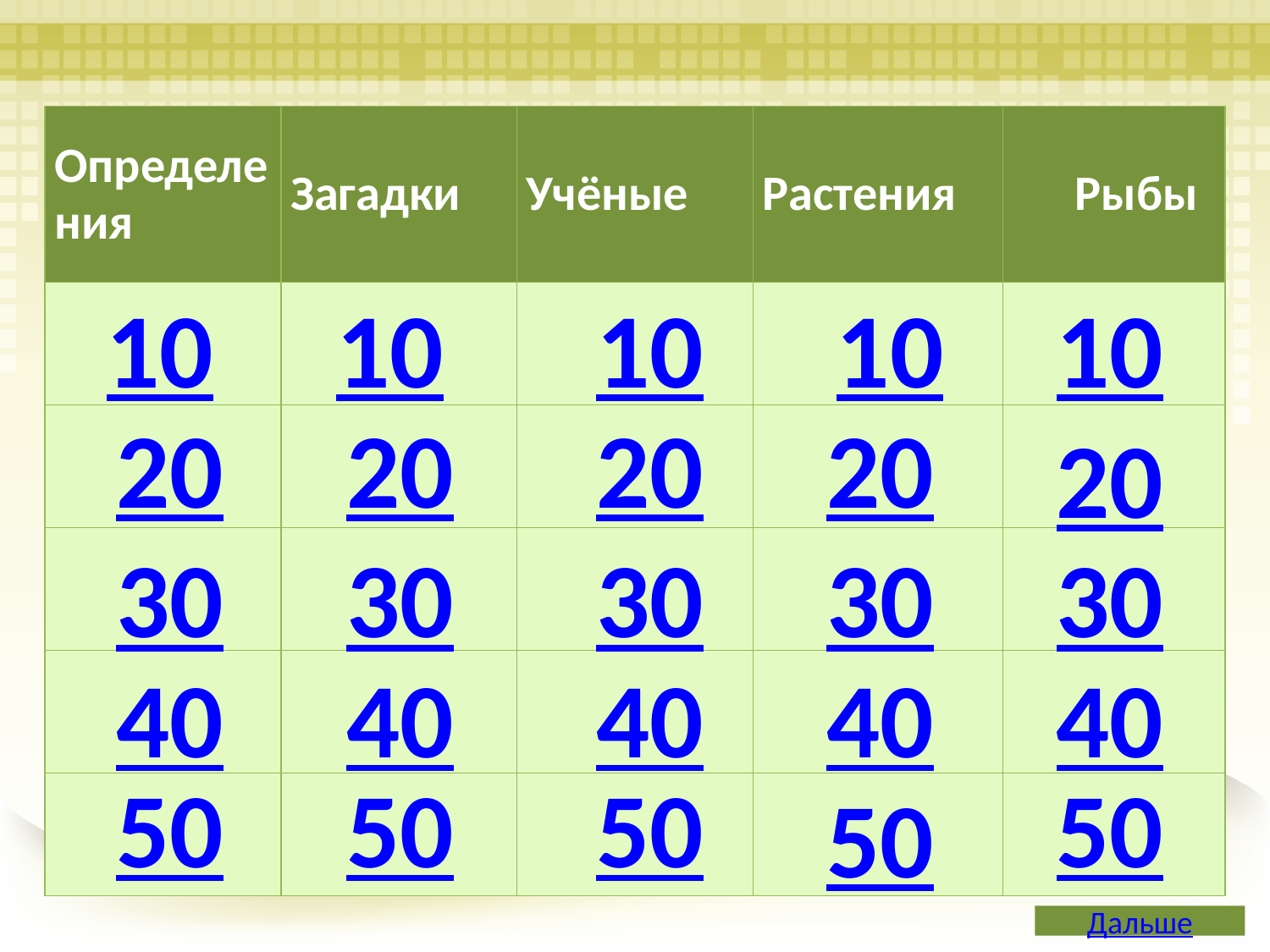

| Определения | Загадки | Учёные | Растения | Рыбы |
| --- | --- | --- | --- | --- |
|  |  |  |  |  |
|  |  |  |  |  |
|  |  |  |  |  |
|  |  |  |  |  |
|  |  |  |  |  |
10
10
10
10
10

20
20
20
20
20
30
30
30
30
30
40
40
40
40
40
50
50
50
50
50
Дальше